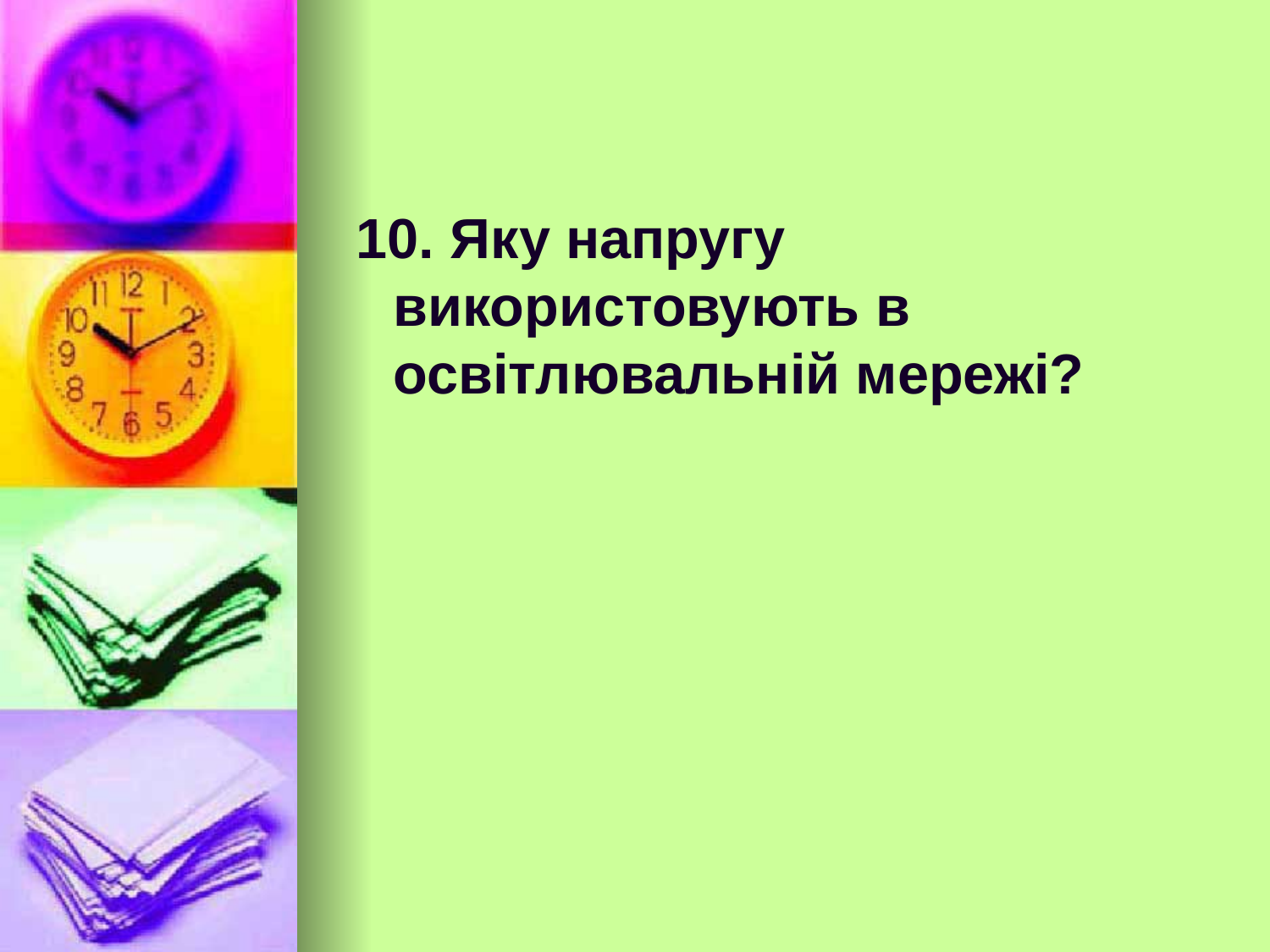

10. Яку напругу використовують в освітлювальній мережі?
#